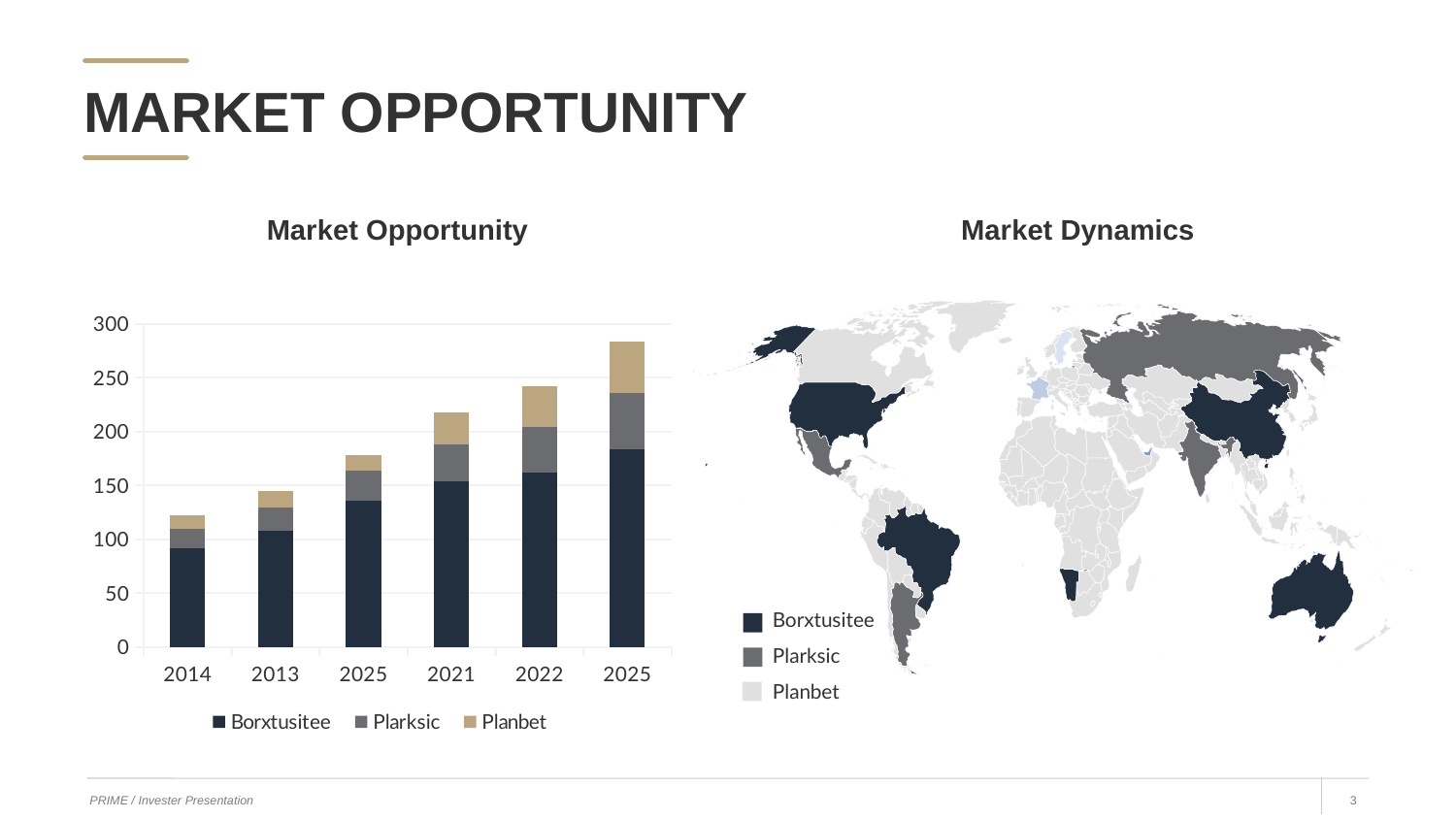

MARKET OPPORTUNITY
Market Opportunity
Market Dynamics

### Chart

| Category | Borxtusitee | Plarksic | Planbet |
|---|---|---|---|
| 2014 | 92.0 | 18.0 | 12.0 |
| 2013 | 108.0 | 22.0 | 15.0 |
| 2025 | 136.0 | 28.0 | 14.0 |
| 2021 | 154.0 | 34.0 | 30.0 |
| 2022 | 162.0 | 42.0 | 38.0 |
| 2025 | 184.0 | 52.0 | 48.0 |

Borxtusitee

Plarksic

Planbet

PRIME / Invester Presentation
3